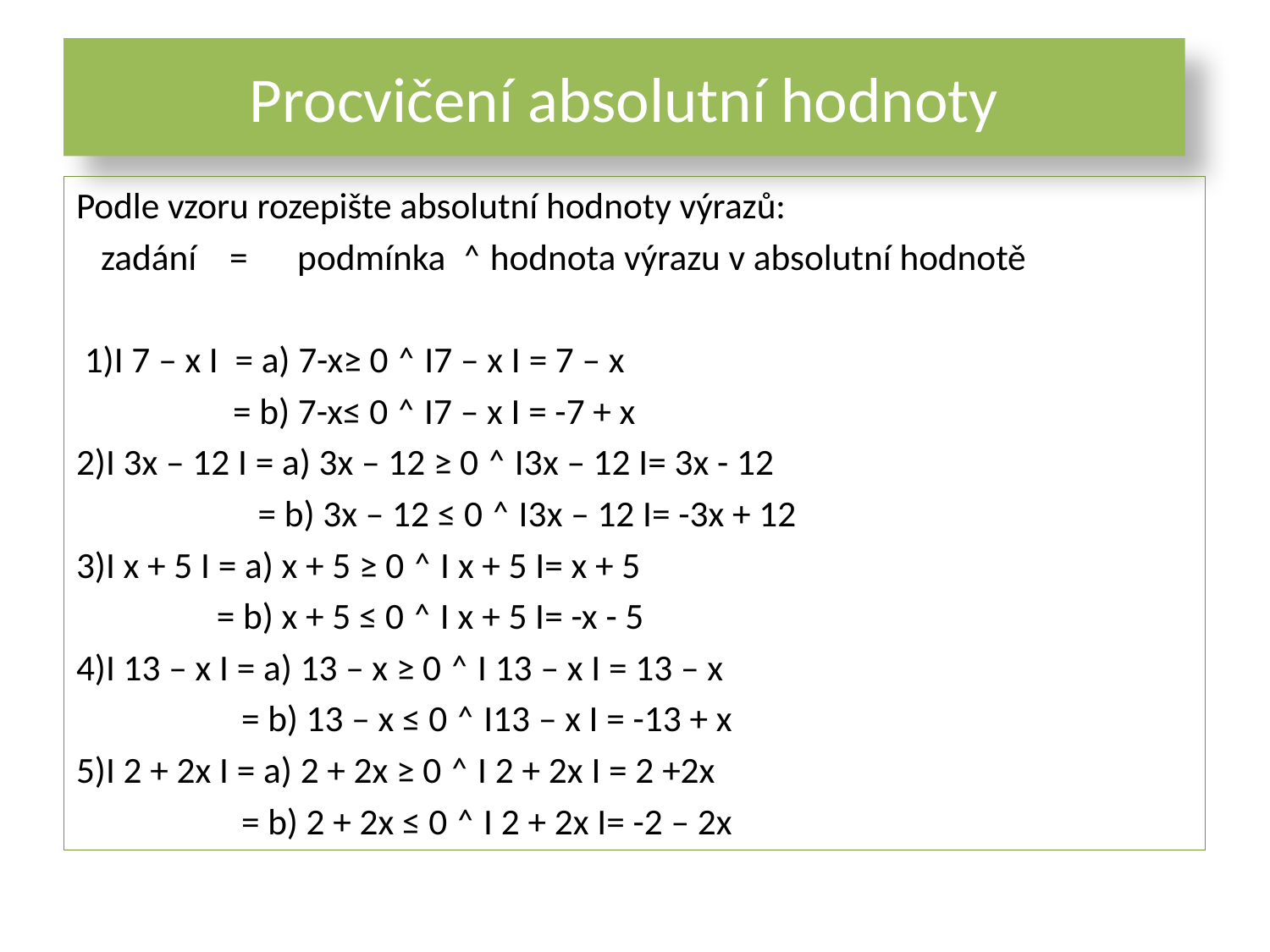

# Procvičení absolutní hodnoty
Podle vzoru rozepište absolutní hodnoty výrazů:
   zadání    =      podmínka  ˄ hodnota výrazu v absolutní hodnotě

 1)I 7 – x I  = a) 7-x≥ 0 ˄ I7 – x I = 7 – x
                   = b) 7-x≤ 0 ˄ I7 – x I = -7 + x
2)I 3x – 12 I = a) 3x – 12 ≥ 0 ˄ I3x – 12 I= 3x - 12
                      = b) 3x – 12 ≤ 0 ˄ I3x – 12 I= -3x + 12
3)I x + 5 I = a) x + 5 ≥ 0 ˄ I x + 5 I= x + 5
                 = b) x + 5 ≤ 0 ˄ I x + 5 I= -x - 5
4)I 13 – x I = a) 13 – x ≥ 0 ˄ I 13 – x I = 13 – x
                    = b) 13 – x ≤ 0 ˄ I13 – x I = -13 + x
5)I 2 + 2x I = a) 2 + 2x ≥ 0 ˄ I 2 + 2x I = 2 +2x
                    = b) 2 + 2x ≤ 0 ˄ I 2 + 2x I= -2 – 2x